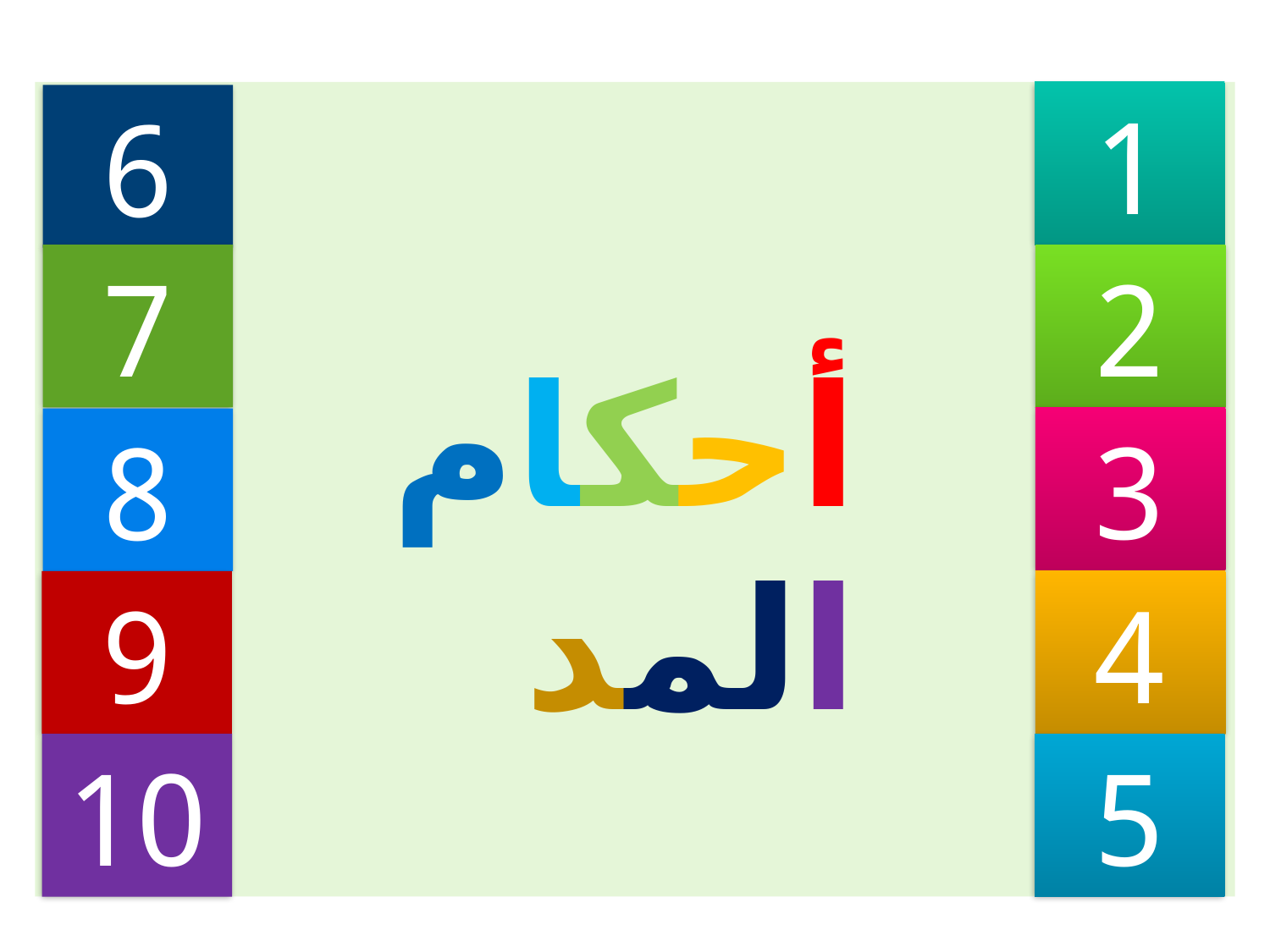

1
6
7
2
أحكام المد
3
8
9
4
10
5